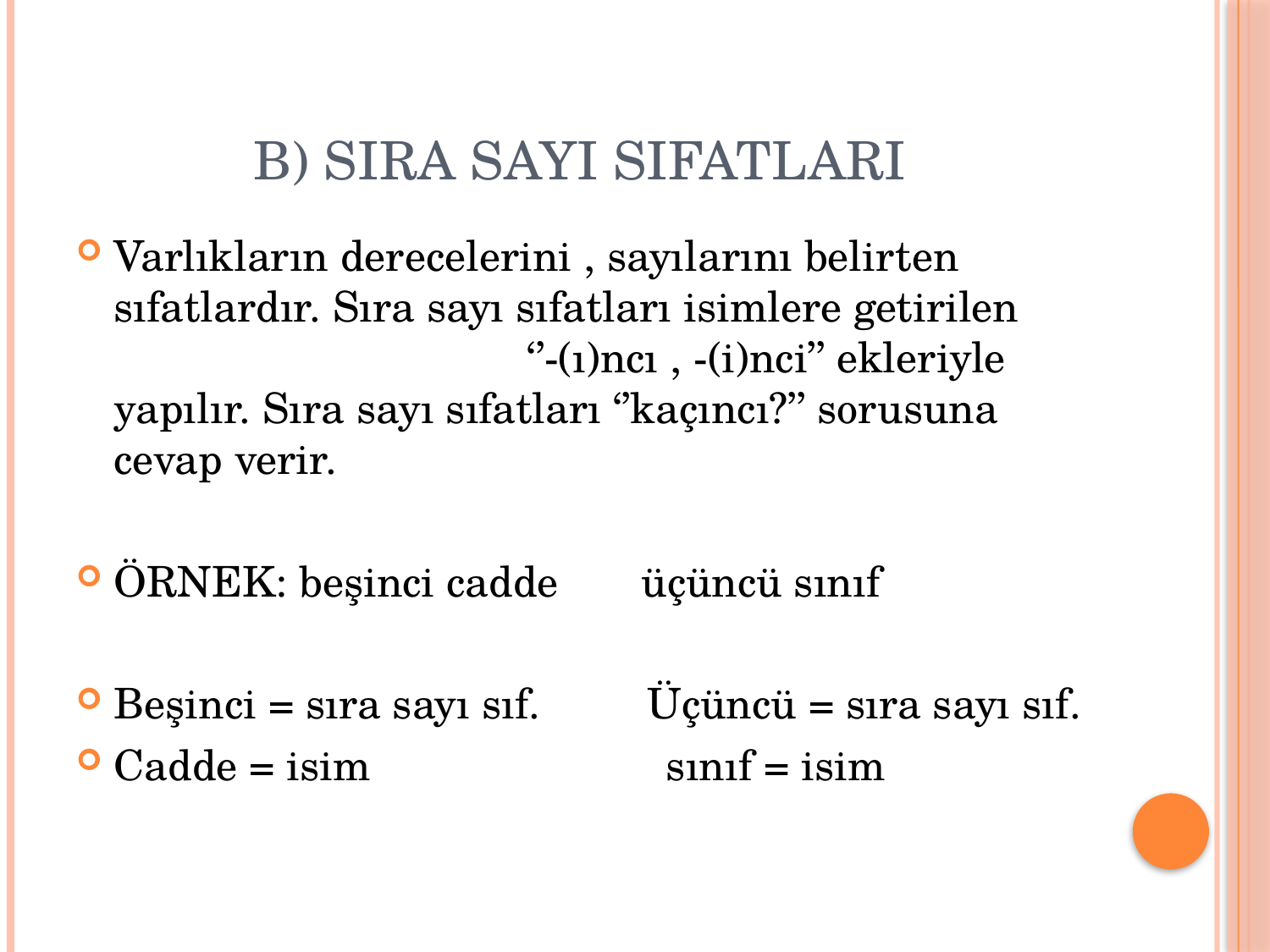

# B) SIRA SAYI SIFATLARI
Varlıkların derecelerini , sayılarını belirten sıfatlardır. Sıra sayı sıfatları isimlere getirilen                                         ‘’-(ı)ncı , -(i)nci’’ ekleriyle yapılır. Sıra sayı sıfatları ‘’kaçıncı?’’ sorusuna cevap verir.

ÖRNEK: beşinci cadde       üçüncü sınıf

Beşinci = sıra sayı sıf.         Üçüncü = sıra sayı sıf.
Cadde = isim                         sınıf = isim